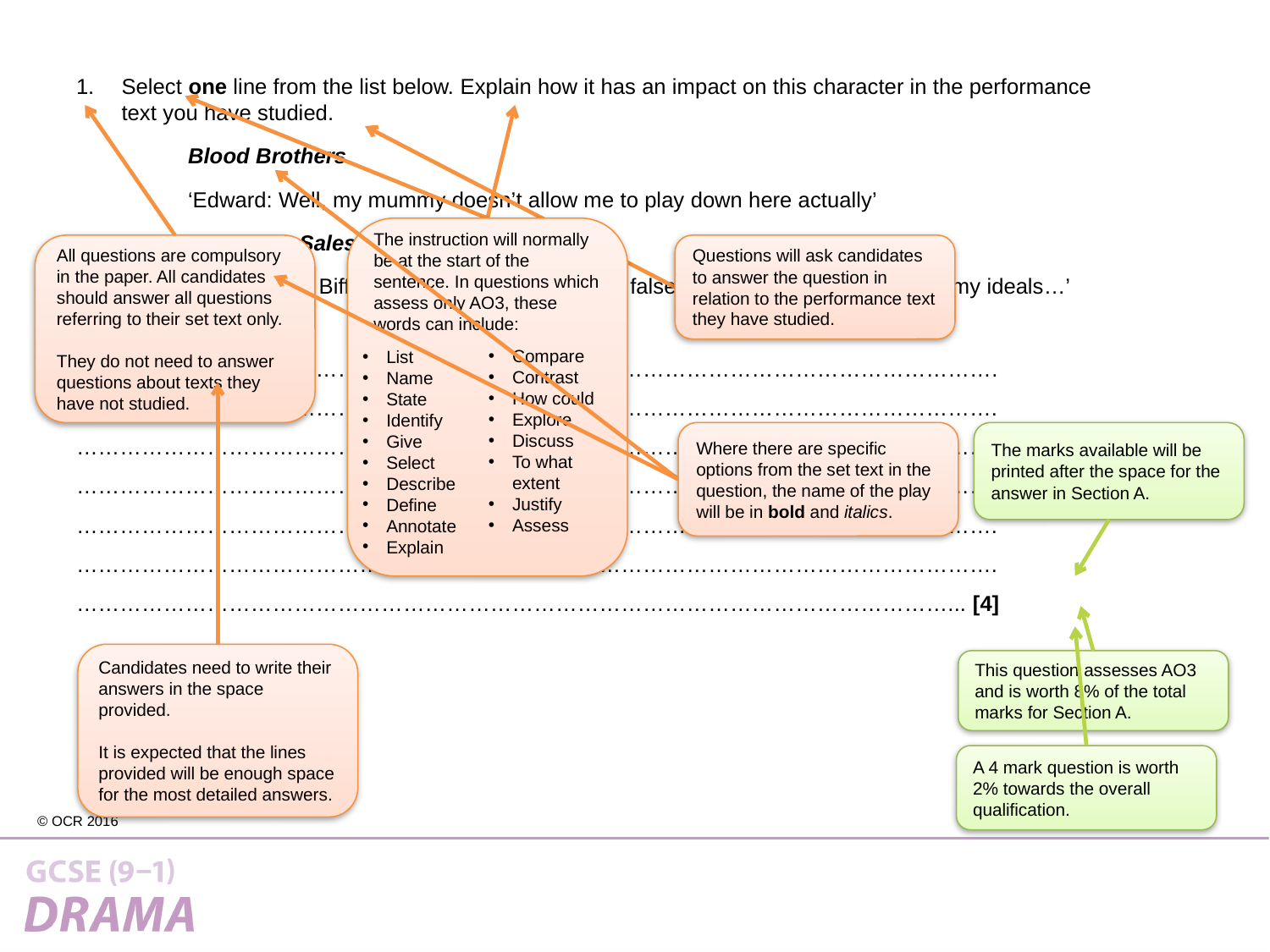

Select one line from the list below. Explain how it has an impact on this character in the performance text you have studied.
	Blood Brothers
	‘Edward: Well, my mummy doesn’t allow me to play down here actually’
	Death of a Salesman
	‘Happy: See, Biff, everybody around me is so false that I’m constantly lowering my ideals…’
	………………………………………………………………………………………………………………. 	………………………………………………………………………………………………………………. 	………………………………………………………………………………………………………………. 	………………………………………………………………………………………………………………. 	………………………………………………………………………………………………………………. 	………………………………………………………………………………………………………………. 	…………………………………………………………………………………………………………... [4]

The instruction will normally be at the start of the sentence. In questions which assess only AO3, these words can include:

Compare
Contrast
How could
Explore
Discuss
To what extent
Justify
Assess
List
Name
State
Identify
Give
Select
Describe
Define
Annotate
Explain
All questions are compulsory in the paper. All candidates should answer all questions  referring to their set text only.

They do not need to answer questions about texts they have not studied.
Questions will ask candidates to answer the question in relation to the performance text they have studied.
Where there are specific options from the set text in the question, the name of the play will be in bold and italics.
The marks available will be printed after the space for the answer in Section A.
Candidates need to write their answers in the space provided.

It is expected that the lines provided will be enough space for the most detailed answers.
This question assesses AO3 and is worth 8% of the total marks for Section A.
A 4 mark question is worth 2% towards the overall qualification.